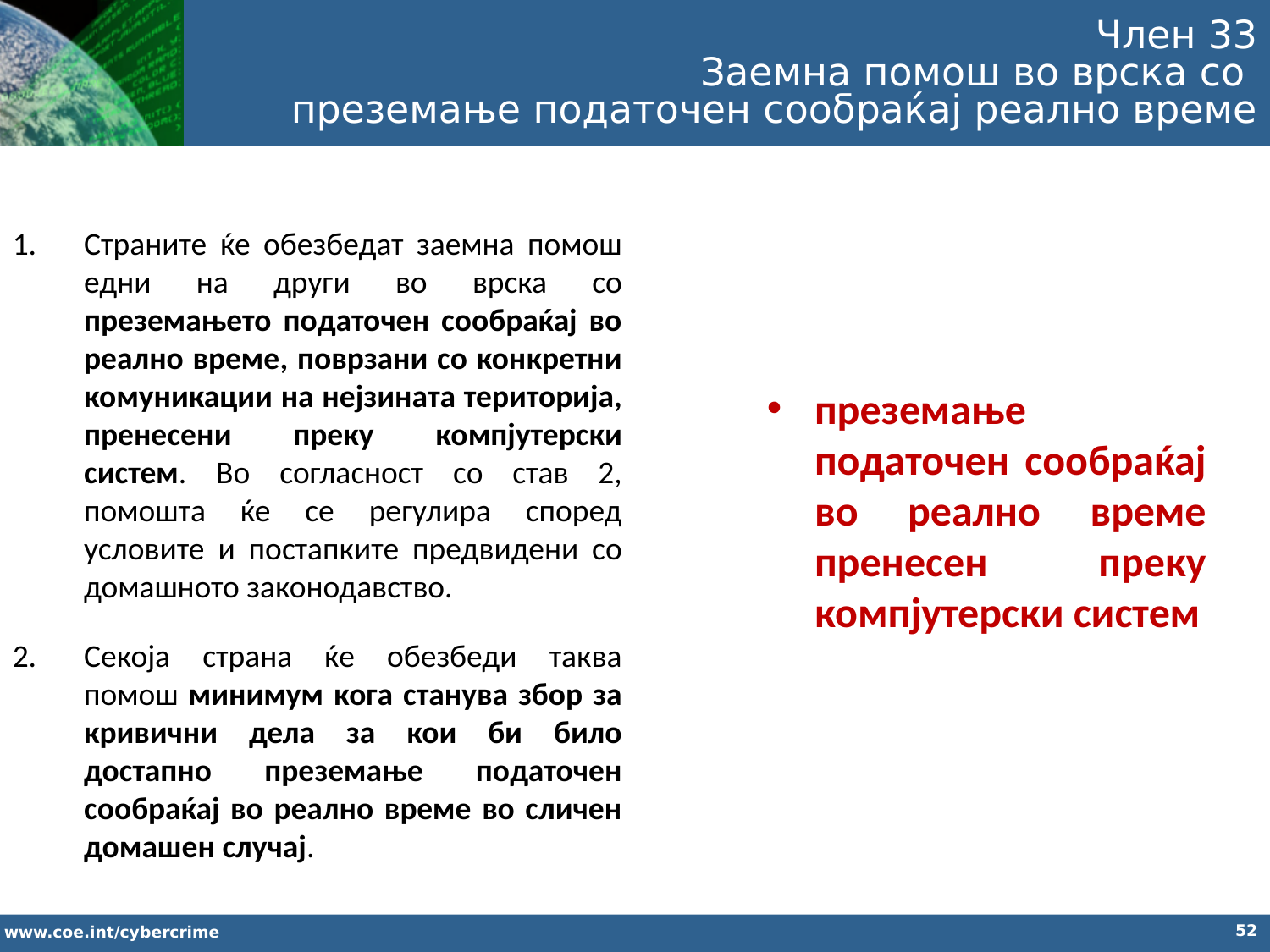

Член 33
Заемна помош во врска со
преземање податочен сообраќај реално време
Страните ќе обезбедат заемна помош едни на други во врска со преземањето податочен сообраќај во реално време, поврзани со конкретни комуникации на нејзината територија, пренесени преку компјутерски систем. Во согласност со став 2, помошта ќе се регулира според условите и постапките предвидени со домашното законодавство.
Секоја страна ќе обезбеди таква помош минимум кога станува збор за кривични дела за кои би било достапно преземање податочен сообраќај во реално време во сличен домашен случај.
преземање податочен сообраќај во реално време пренесен преку компјутерски систем
52